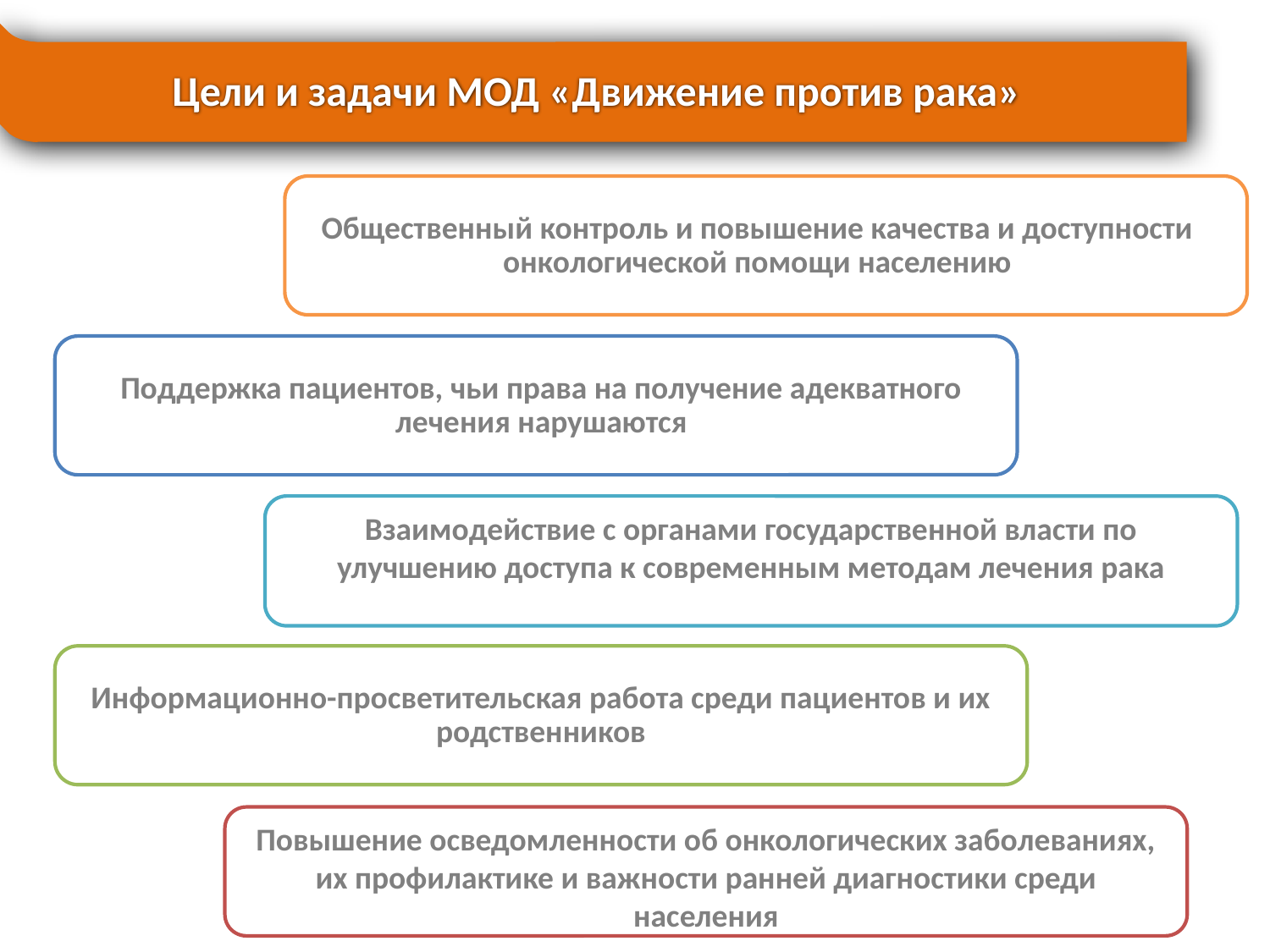

# Цели и задачи МОД «Движение против рака»

Общественный контроль и повышение качества и доступности онкологической помощи населению

Поддержка пациентов, чьи права на получение адекватного лечения нарушаются
Взаимодействие с органами государственной власти по улучшению доступа к современным методам лечения рака

Информационно-просветительская работа среди пациентов и их родственников
Повышение осведомленности об онкологических заболеваниях, их профилактике и важности ранней диагностики среди населения